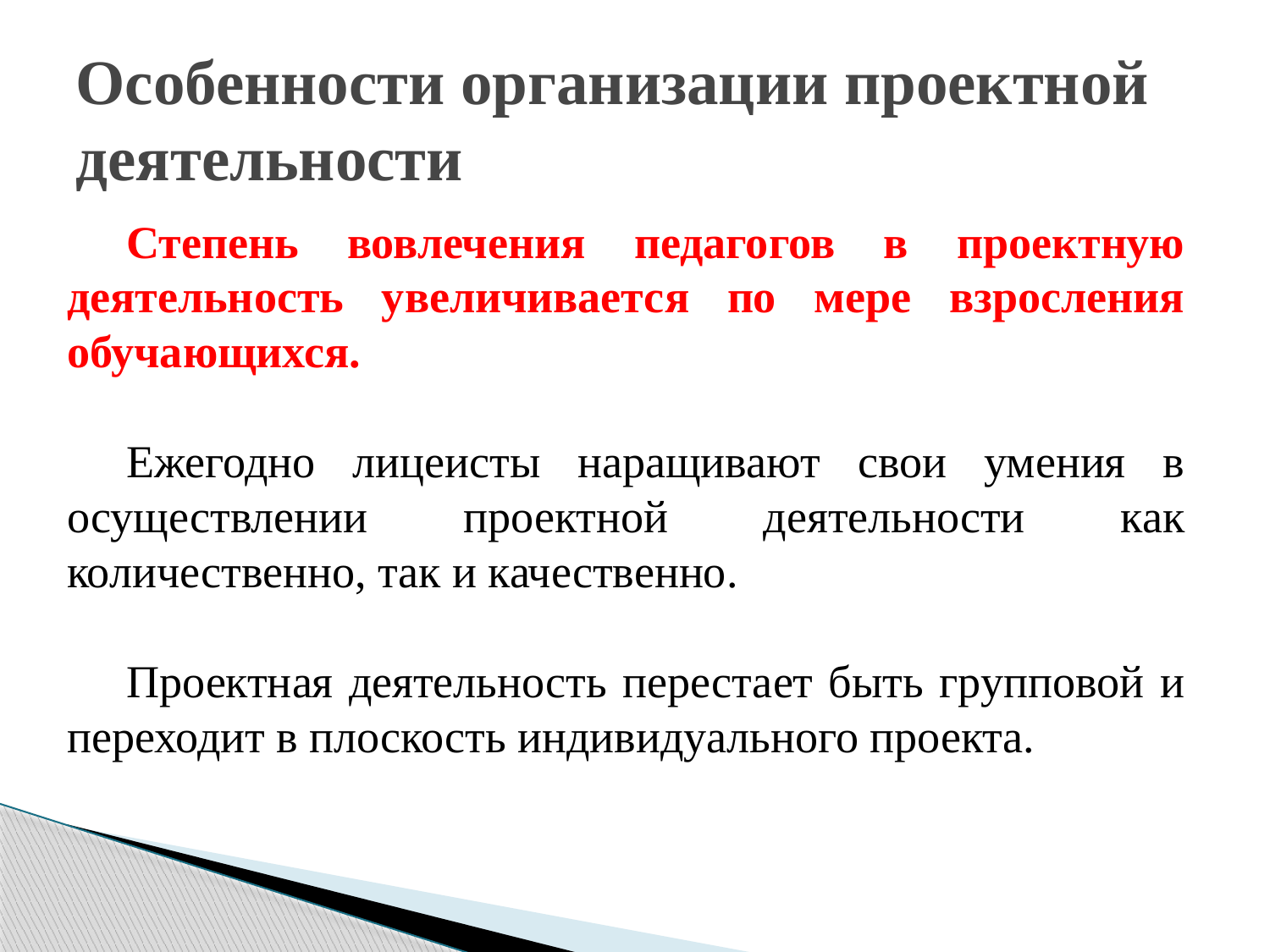

# Особенности организации проектной деятельности
Степень вовлечения педагогов в проектную деятельность увеличивается по мере взросления обучающихся.

Ежегодно лицеисты наращивают свои умения в осуществлении проектной деятельности как количественно, так и качественно.

Проектная деятельность перестает быть групповой и переходит в плоскость индивидуального проекта.